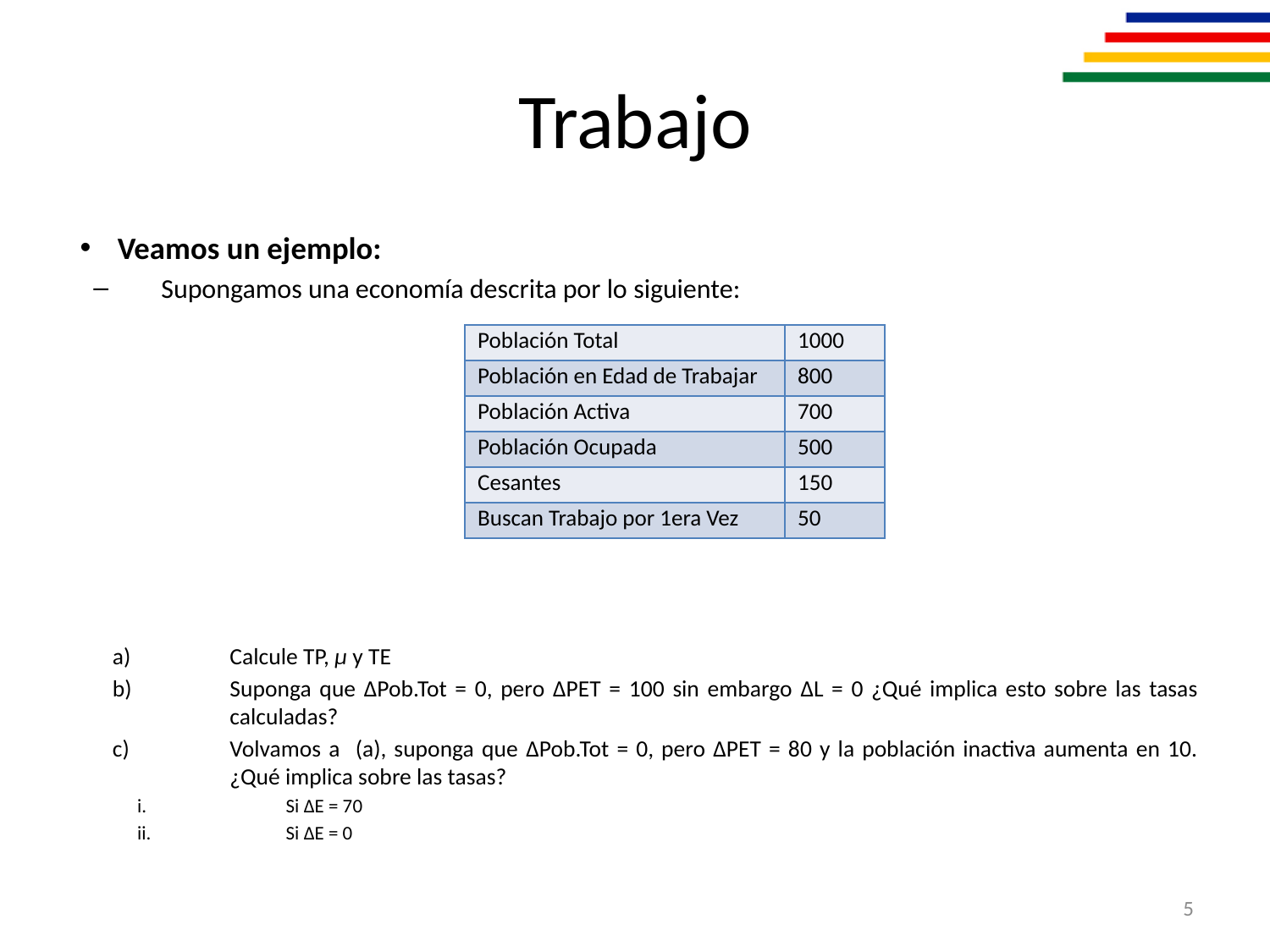

# Trabajo
Veamos un ejemplo:
Supongamos una economía descrita por lo siguiente:

Calcule TP, μ y TE
Suponga que ΔPob.Tot = 0, pero ΔPET = 100 sin embargo ΔL = 0 ¿Qué implica esto sobre las tasas calculadas?
Volvamos a  (a), suponga que ΔPob.Tot = 0, pero ΔPET = 80 y la población inactiva aumenta en 10. ¿Qué implica sobre las tasas?
Si ΔE = 70
Si ΔE = 0
| Población Total | 1000 |
| --- | --- |
| Población en Edad de Trabajar | 800 |
| Población Activa | 700 |
| Población Ocupada | 500 |
| Cesantes | 150 |
| Buscan Trabajo por 1era Vez | 50 |
5